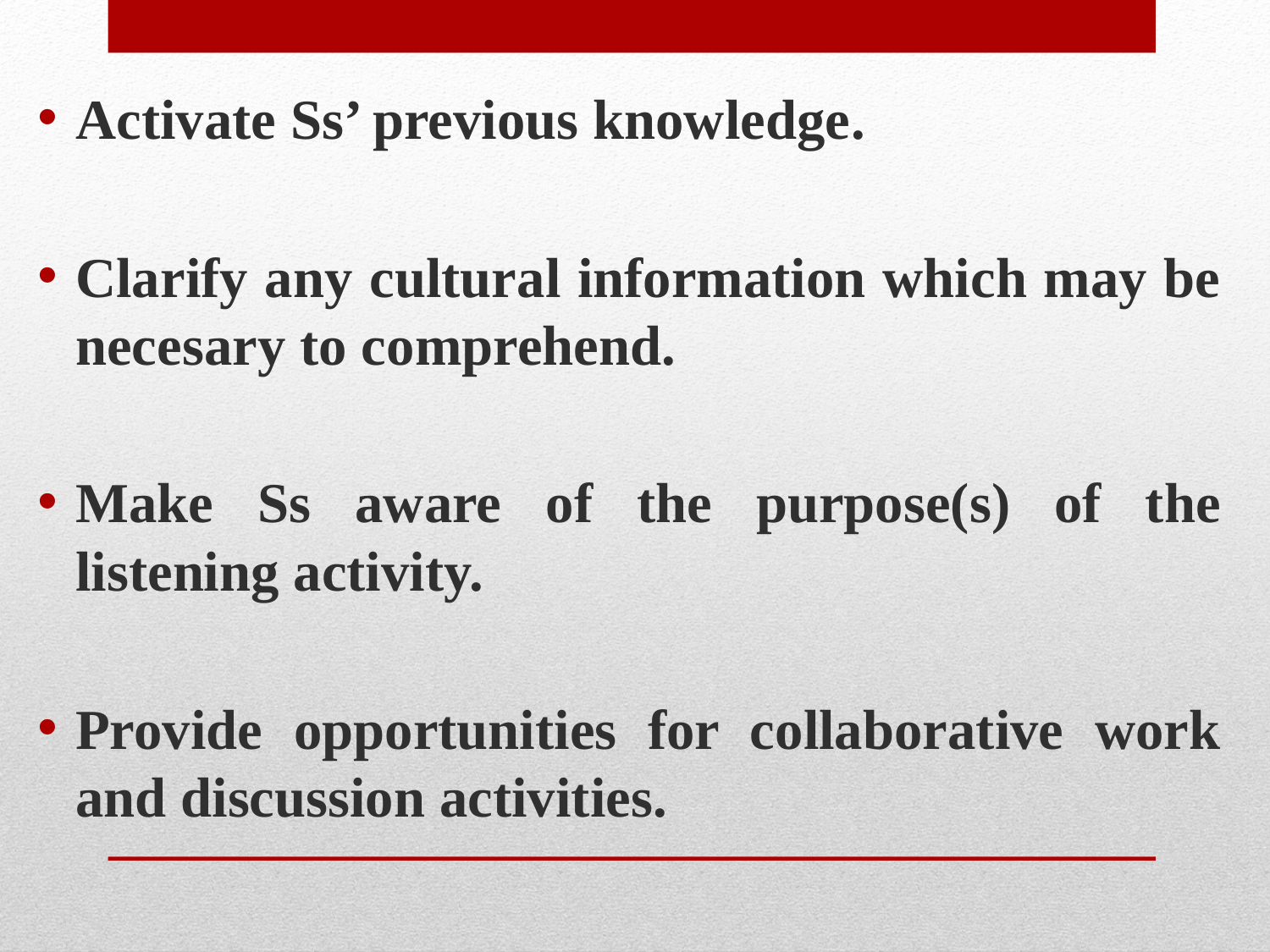

Activate Ss’ previous knowledge.

Clarify any cultural information which may be necesary to comprehend.

Make Ss aware of the purpose(s) of the listening activity.

Provide opportunities for collaborative work and discussion activities.